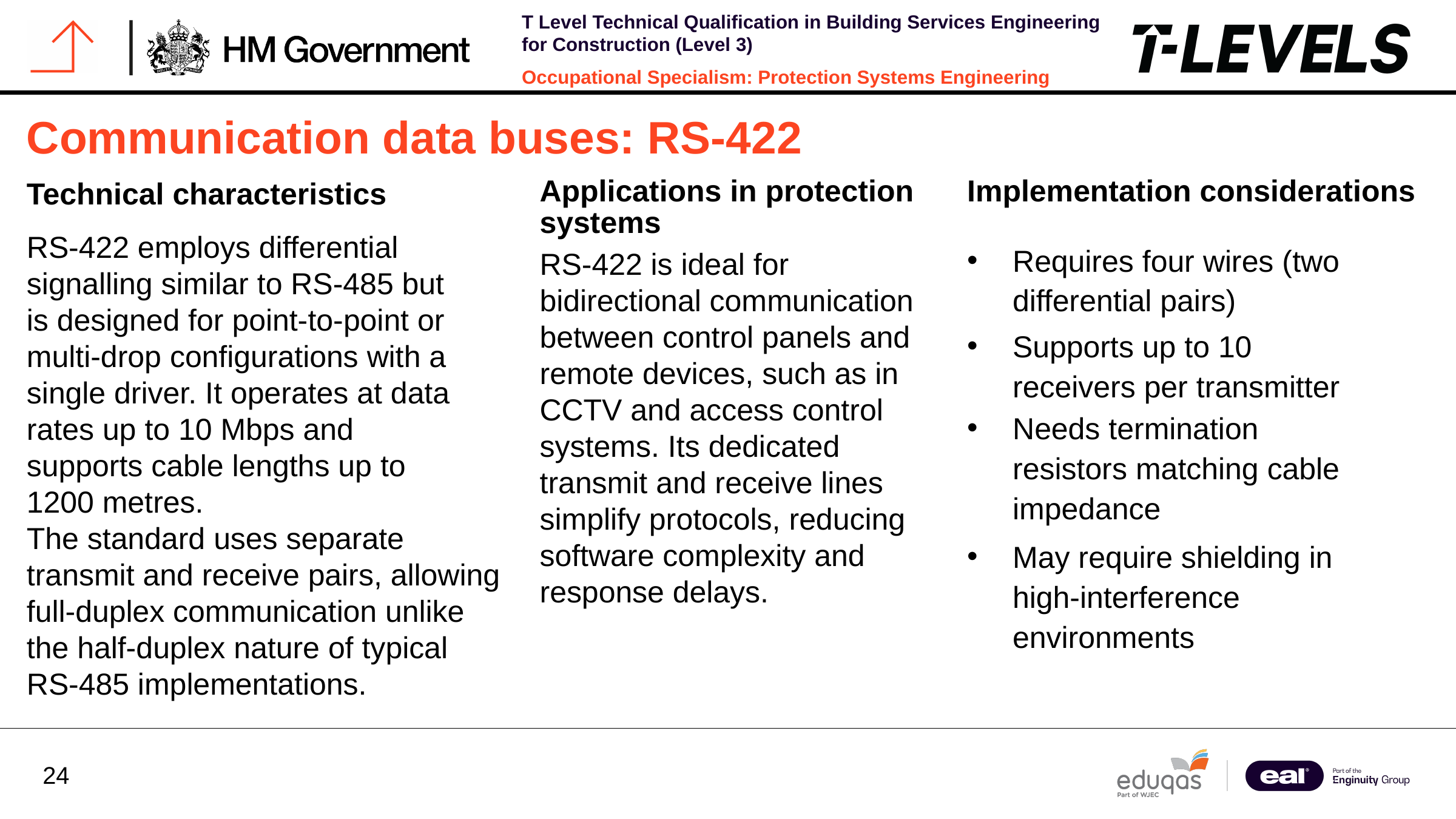

Communication data buses: RS-422
Applications in protection systems
Implementation considerations
Technical characteristics
RS-422 employs differential signalling similar to RS-485 but is designed for point-to-point or multi-drop configurations with a single driver. It operates at data rates up to 10 Mbps and supports cable lengths up to 1200 metres.
Requires four wires (two differential pairs)
RS-422 is ideal for bidirectional communication between control panels and remote devices, such as in CCTV and access control systems. Its dedicated transmit and receive lines simplify protocols, reducing software complexity and response delays.
Supports up to 10 receivers per transmitter
Needs termination resistors matching cable impedance

The standard uses separate transmit and receive pairs, allowing full-duplex communication unlike the half-duplex nature of typical RS-485 implementations.
May require shielding in high-interference environments